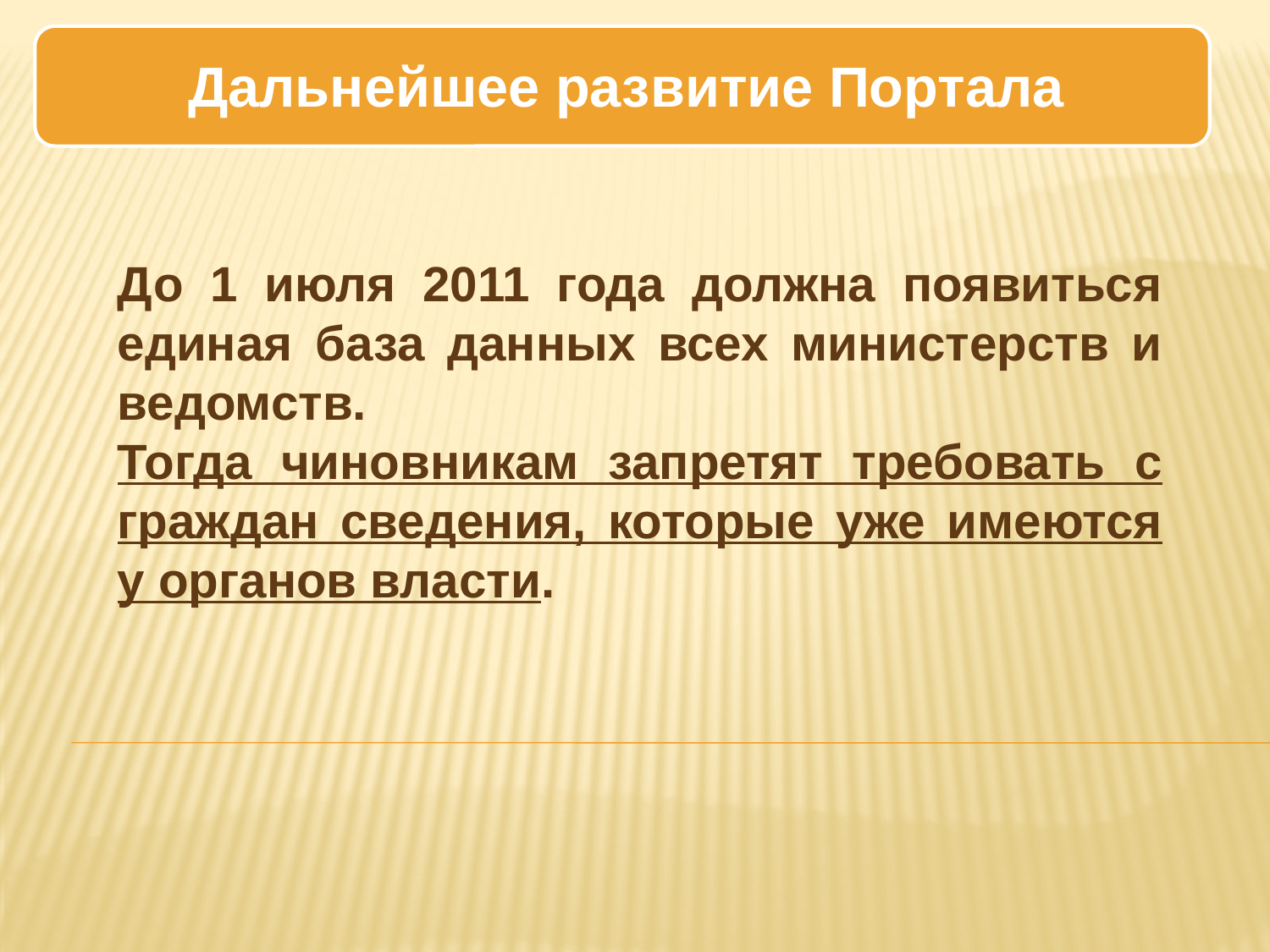

Дальнейшее развитие Портала
До 1 июля 2011 года должна появиться единая база данных всех министерств и ведомств.
Тогда чиновникам запретят требовать с граждан сведения, которые уже имеются у органов власти.